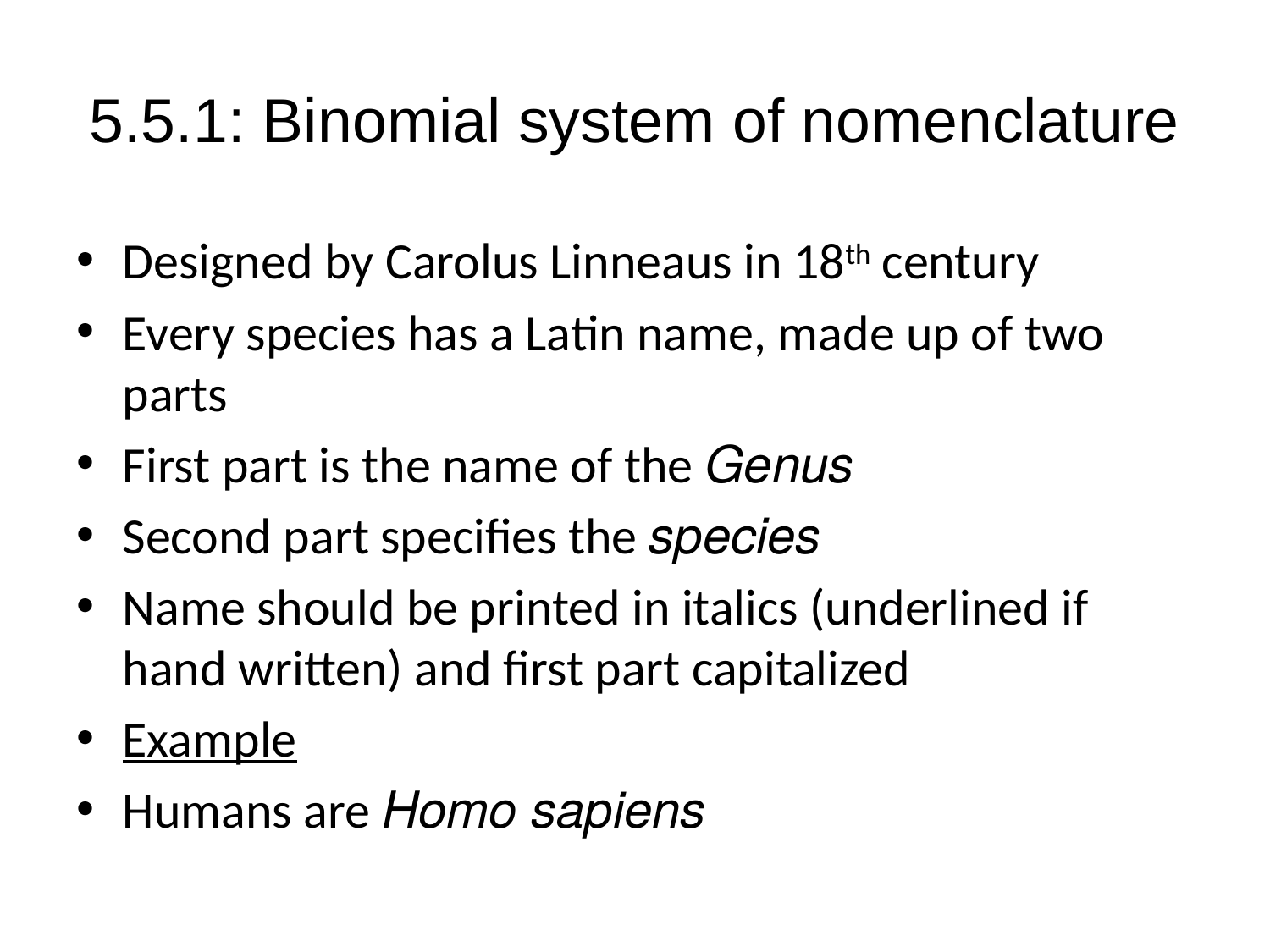

# 5.5.1: Binomial system of nomenclature
Designed by Carolus Linneaus in 18th century
Every species has a Latin name, made up of two parts
First part is the name of the Genus
Second part specifies the species
Name should be printed in italics (underlined if hand written) and first part capitalized
Example
Humans are Homo sapiens